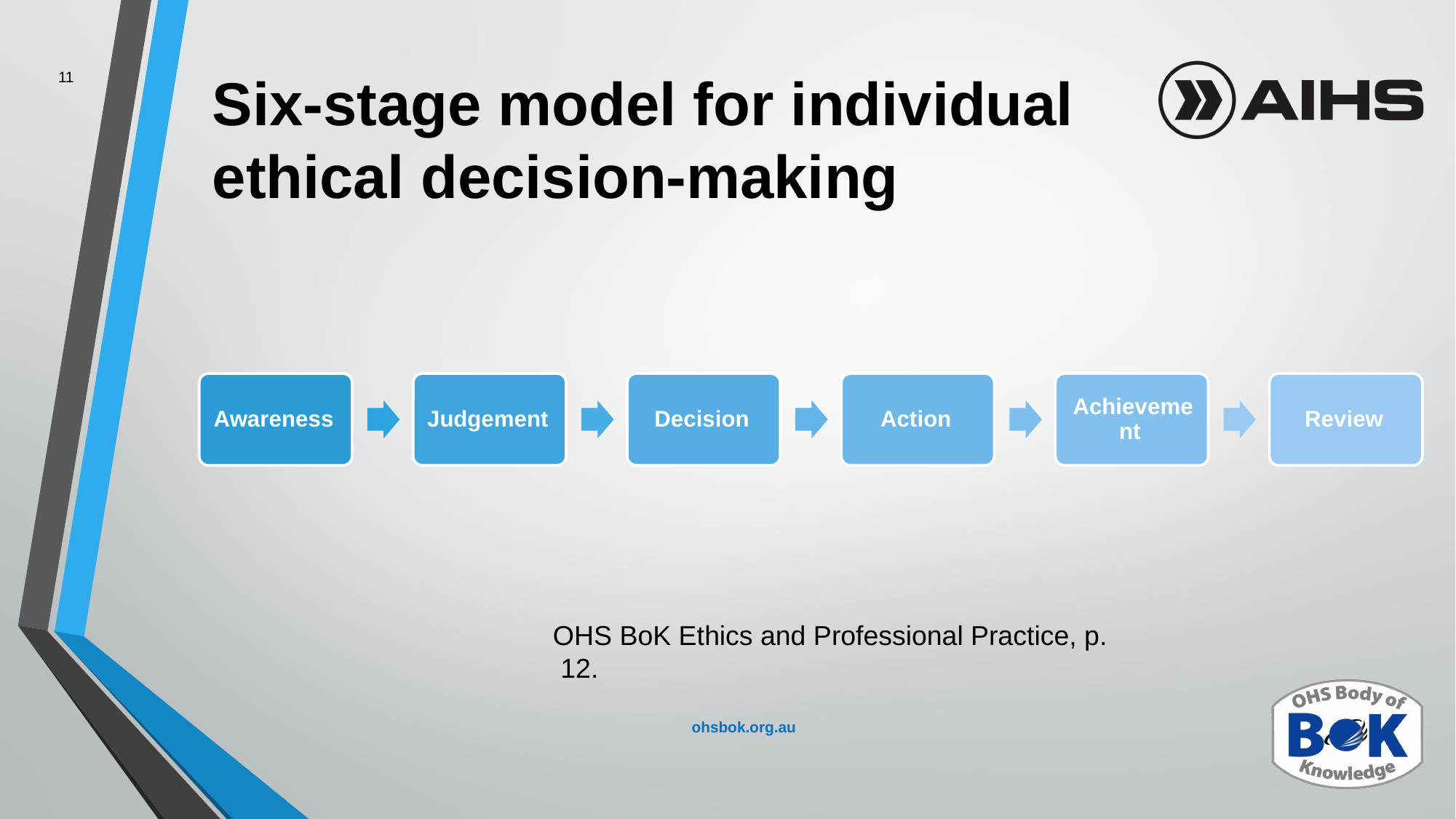

11
# Six-stage model for individual ethical decision-making
Awareness

Judgement

Decision

Action

Achievement

Review
OHS BoK Ethics and Professional Practice, p.  12.
ohsbok.org.au